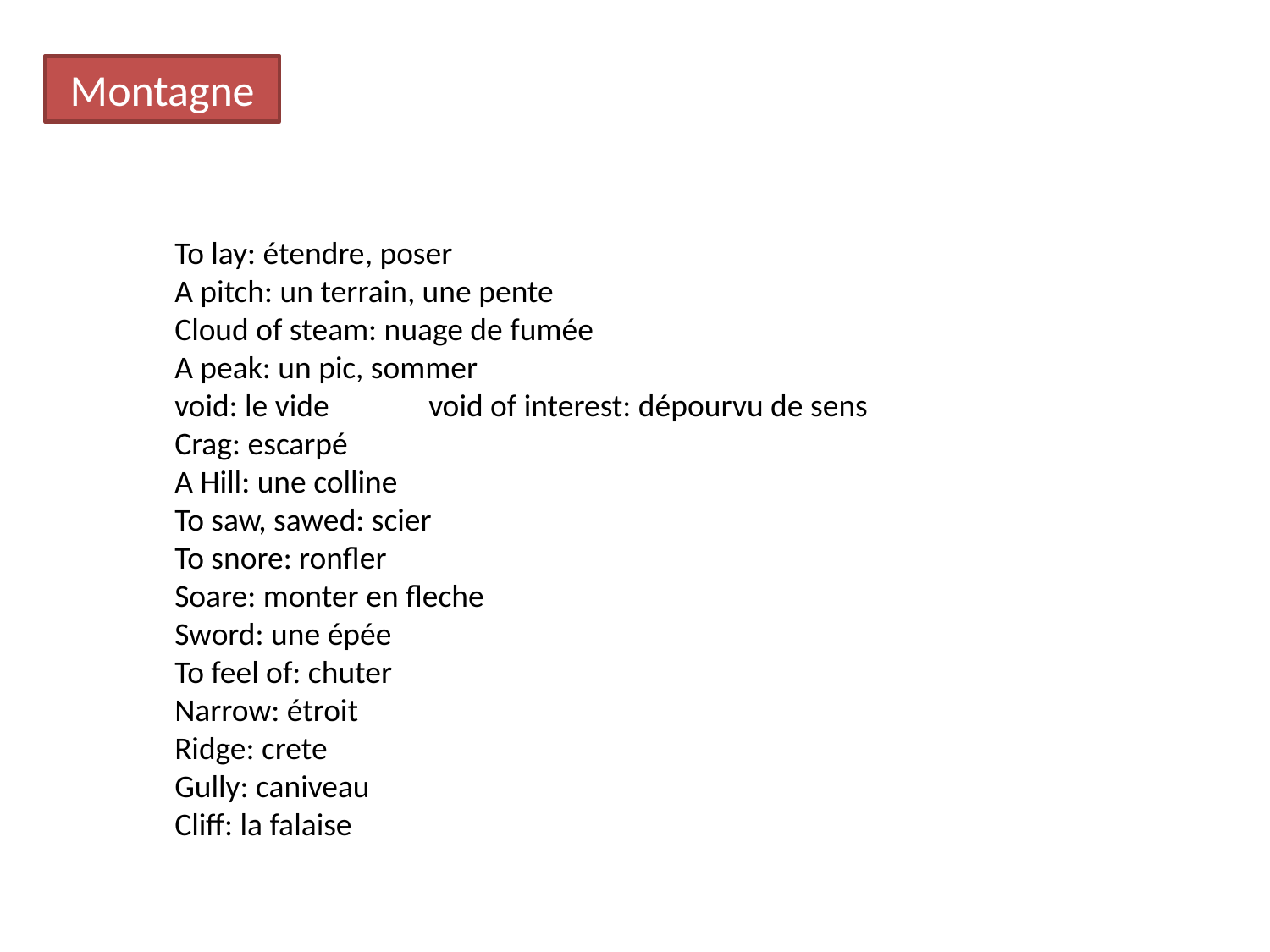

Montagne
To lay: étendre, poser
A pitch: un terrain, une pente
Cloud of steam: nuage de fumée
A peak: un pic, sommer
void: le vide	void of interest: dépourvu de sens
Crag: escarpé
A Hill: une colline
To saw, sawed: scier
To snore: ronfler
Soare: monter en fleche
Sword: une épée
To feel of: chuter
Narrow: étroit
Ridge: crete
Gully: caniveau
Cliff: la falaise